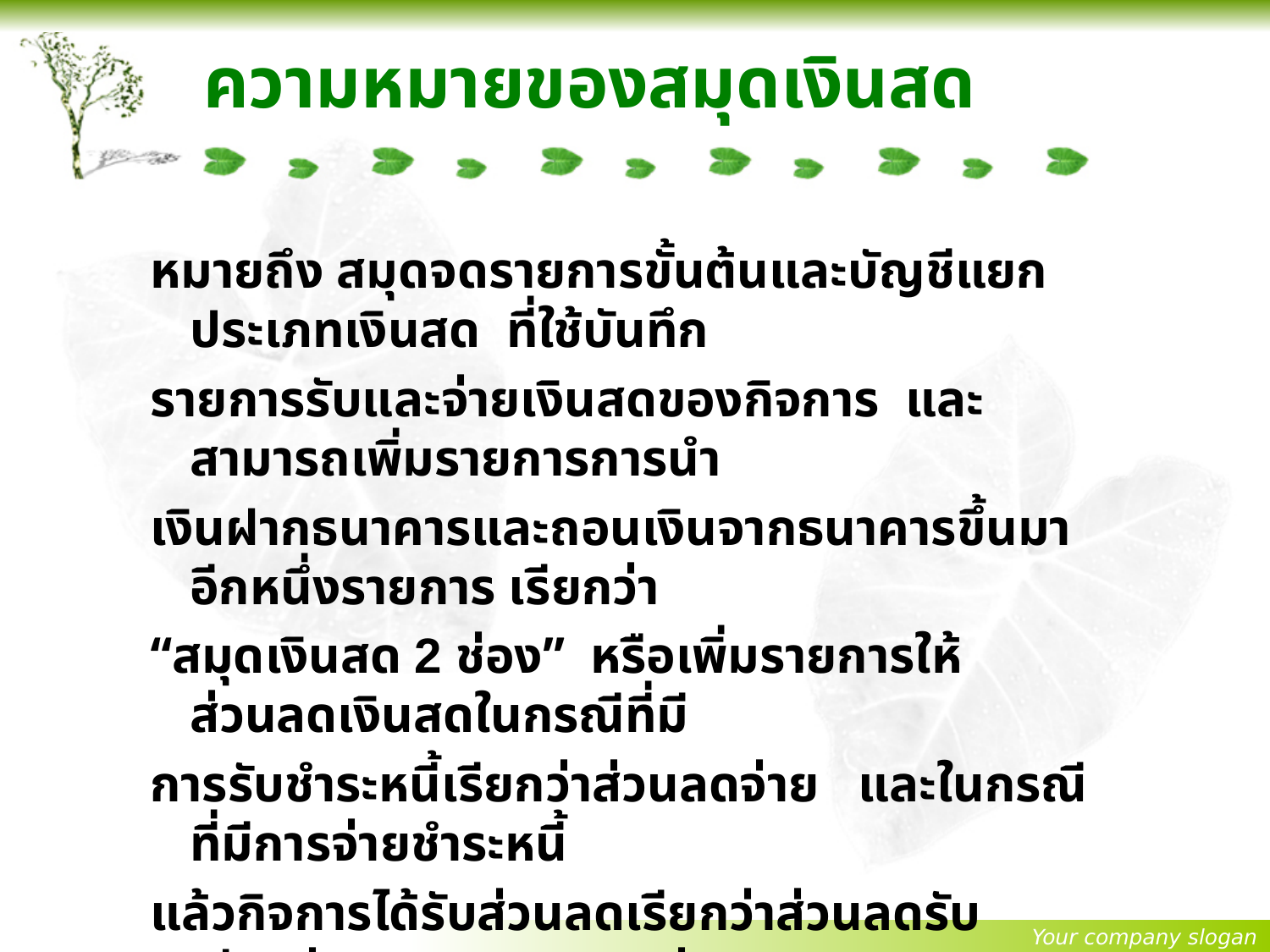

# ความหมายของสมุดเงินสด
หมายถึง สมุดจดรายการขั้นต้นและบัญชีแยกประเภทเงินสด  ที่ใช้บันทึก
รายการรับและจ่ายเงินสดของกิจการ  และสามารถเพิ่มรายการการนำ
เงินฝากธนาคารและถอนเงินจากธนาคารขึ้นมาอีกหนึ่งรายการ เรียกว่า
“สมุดเงินสด 2 ช่อง”  หรือเพิ่มรายการให้ส่วนลดเงินสดในกรณีที่มี
การรับชำระหนี้เรียกว่าส่วนลดจ่าย   และในกรณีที่มีการจ่ายชำระหนี้
แล้วกิจการได้รับส่วนลดเรียกว่าส่วนลดรับ  เรียกว่า “สมุดเงินสด 3 ช่อง”